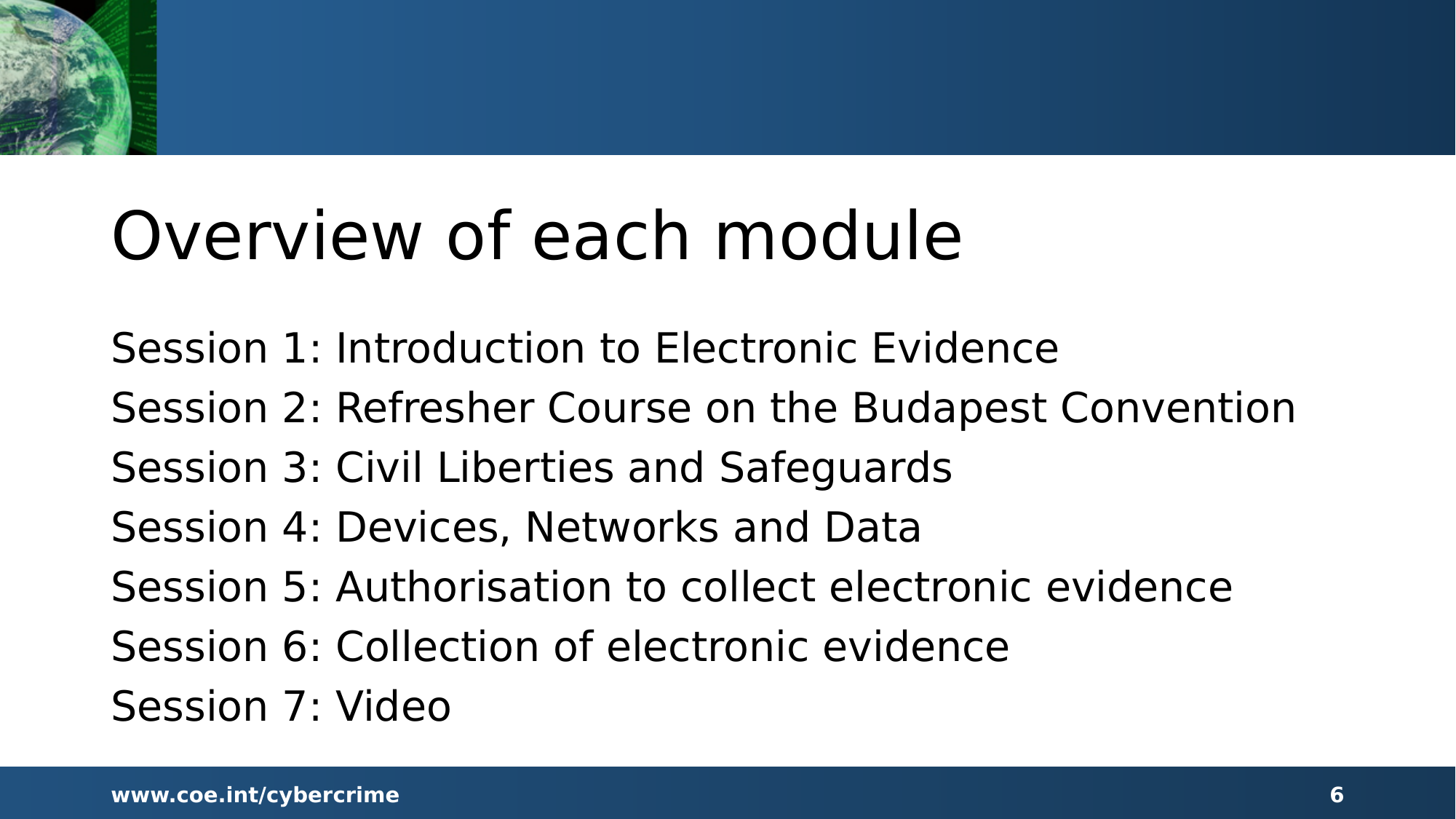

# Overview of each module
Session 1: Introduction to Electronic Evidence
Session 2: Refresher Course on the Budapest Convention
Session 3: Civil Liberties and Safeguards
Session 4: Devices, Networks and Data
Session 5: Authorisation to collect electronic evidence
Session 6: Collection of electronic evidence
Session 7: Video

www.coe.int/cybercrime
6